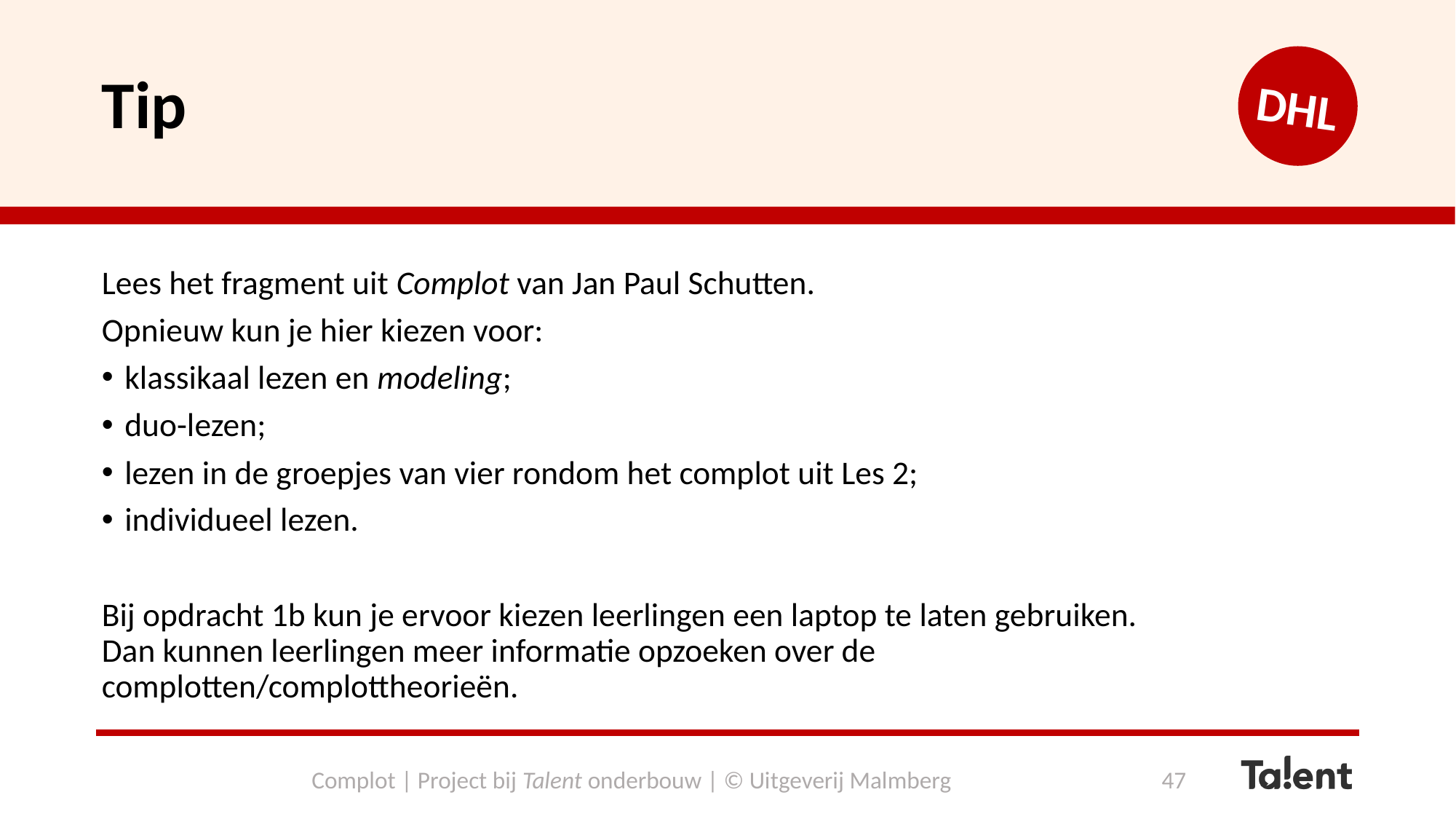

# Tip
DHL
Lees het fragment uit Complot van Jan Paul Schutten.
Opnieuw kun je hier kiezen voor:
klassikaal lezen en modeling;
duo-lezen;
lezen in de groepjes van vier rondom het complot uit Les 2;
individueel lezen.

Bij opdracht 1b kun je ervoor kiezen leerlingen een laptop te laten gebruiken. Dan kunnen leerlingen meer informatie opzoeken over de complotten/complottheorieën.
 Complot | Project bij Talent onderbouw | © Uitgeverij Malmberg
47